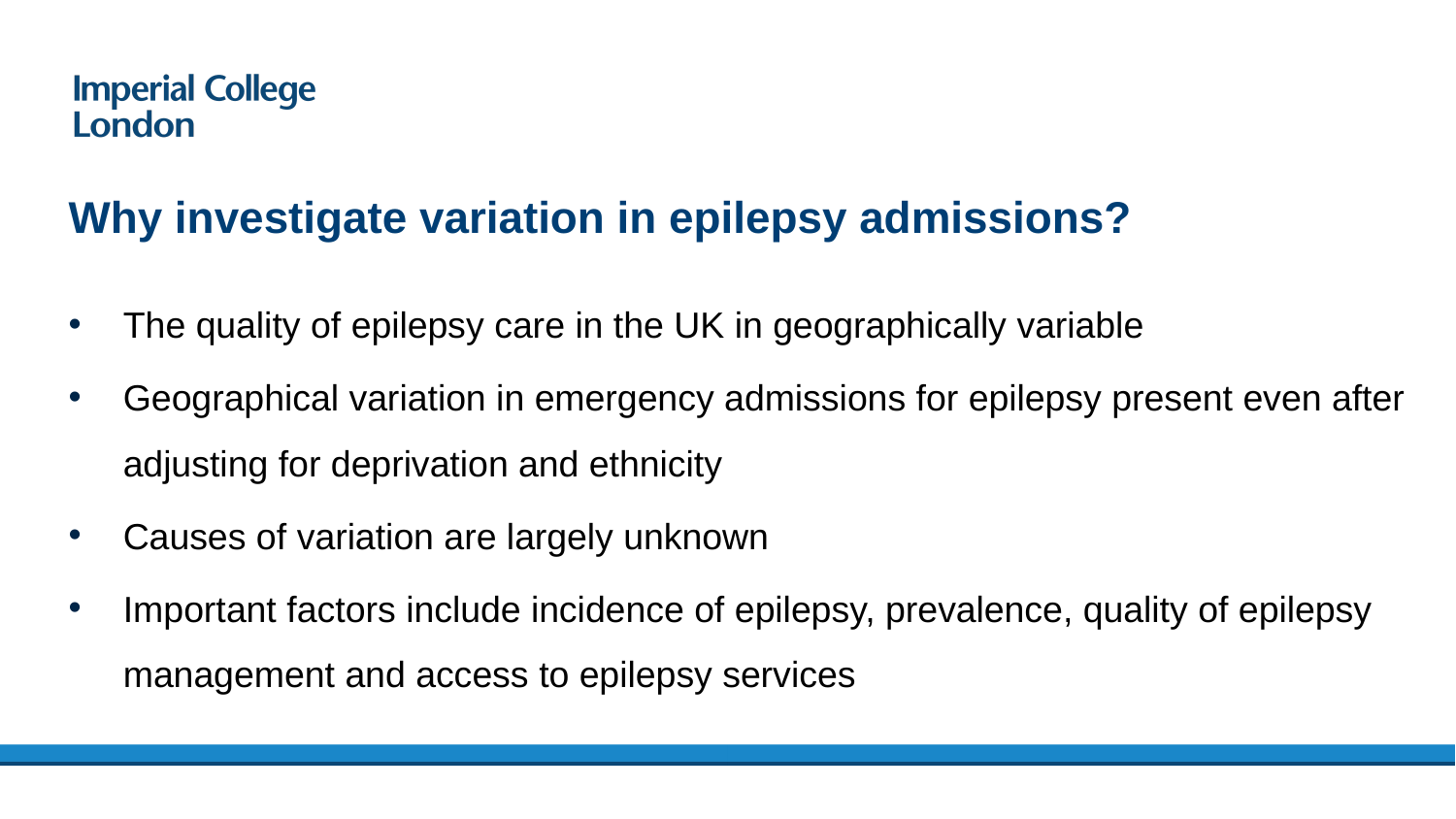

# Why investigate variation in epilepsy admissions?
The quality of epilepsy care in the UK in geographically variable
Geographical variation in emergency admissions for epilepsy present even after adjusting for deprivation and ethnicity
Causes of variation are largely unknown
Important factors include incidence of epilepsy, prevalence, quality of epilepsy management and access to epilepsy services